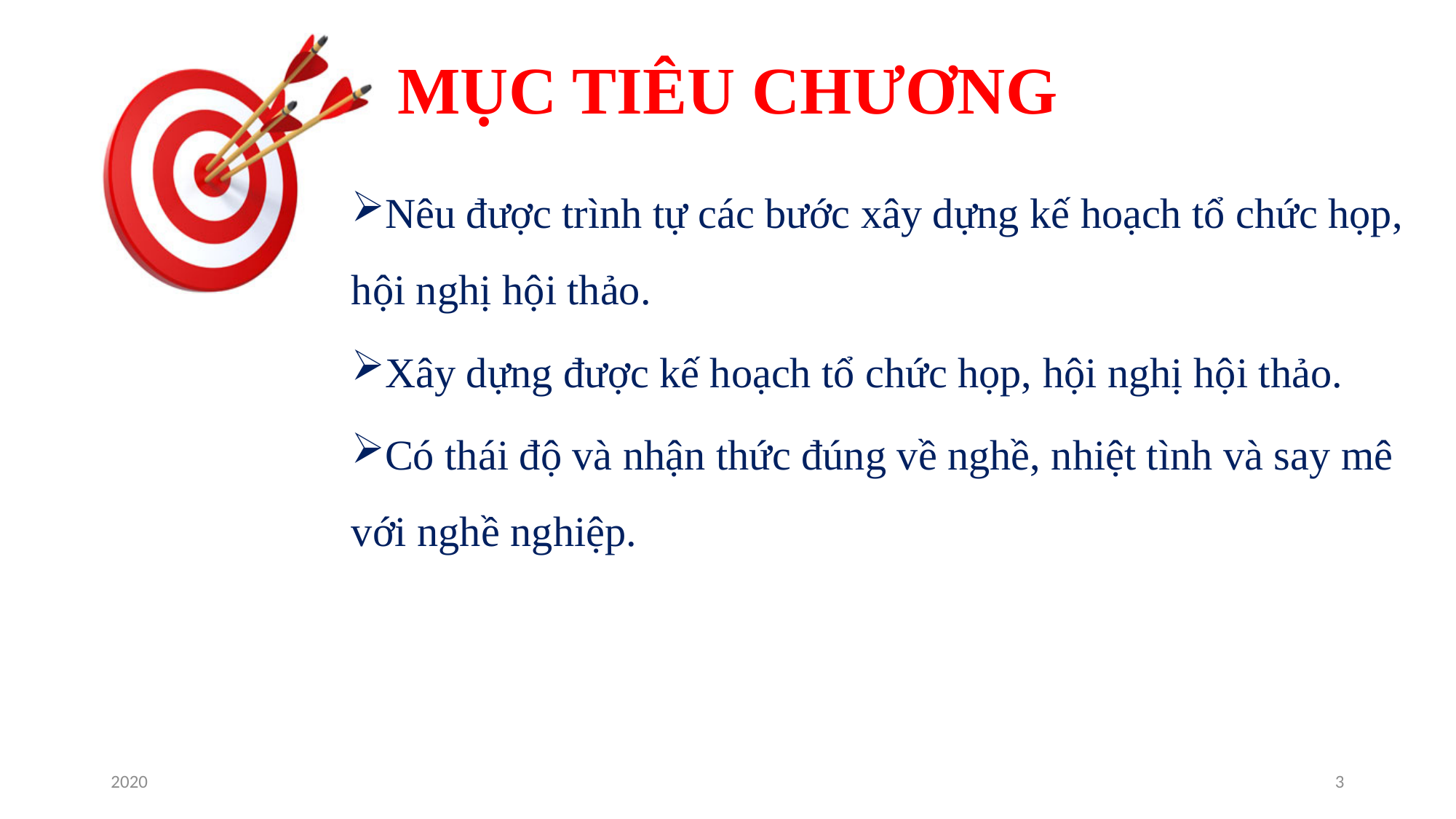

Nêu được trình tự các bước xây dựng kế hoạch tổ chức họp, hội nghị hội thảo.
Xây dựng được kế hoạch tổ chức họp, hội nghị hội thảo.
Có thái độ và nhận thức đúng về nghề, nhiệt tình và say mê với nghề nghiệp.

2020
3